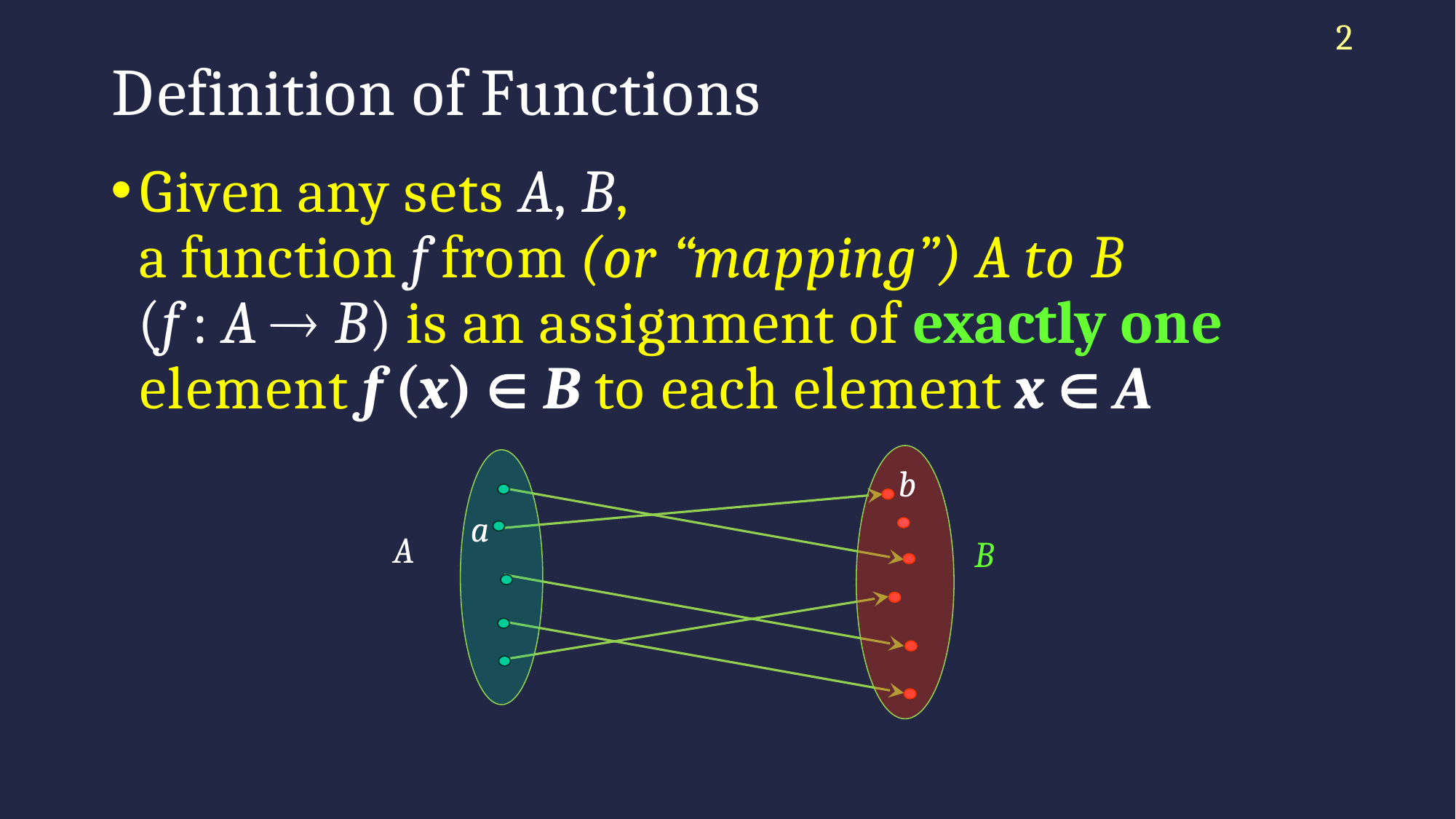

2
# Definition of Functions
Given any sets A, B,
a function f from (or “mapping”) A to B
(f : A → B) is an assignment of exactly one element f (x) ∈ B to each element x ∈ A

b

a

A
B